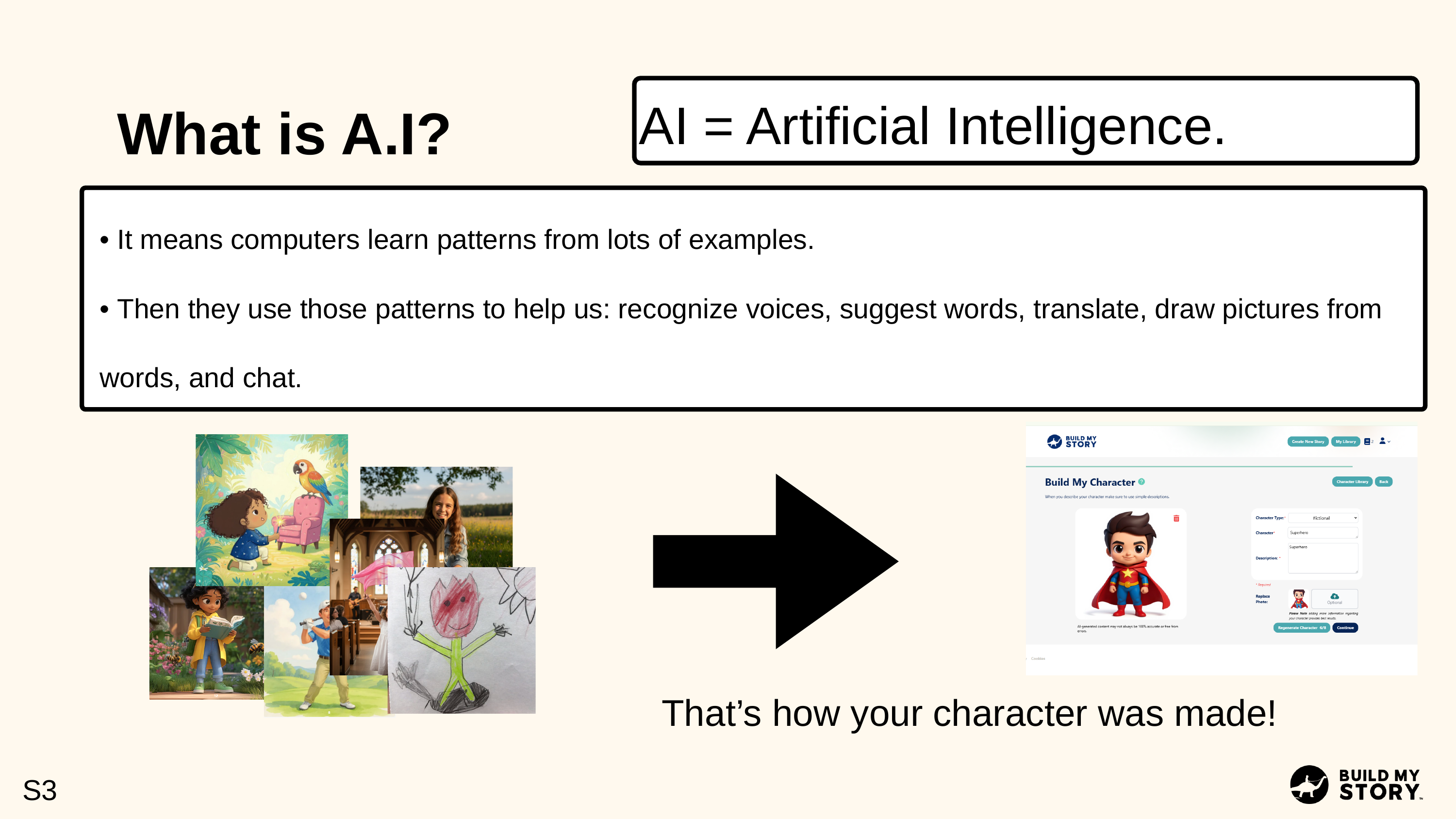

AI = Artificial Intelligence.
What is A.I?
• It means computers learn patterns from lots of examples.
• Then they use those patterns to help us: recognize voices, suggest words, translate, draw pictures from words, and chat.

That’s how your character was made!

S3